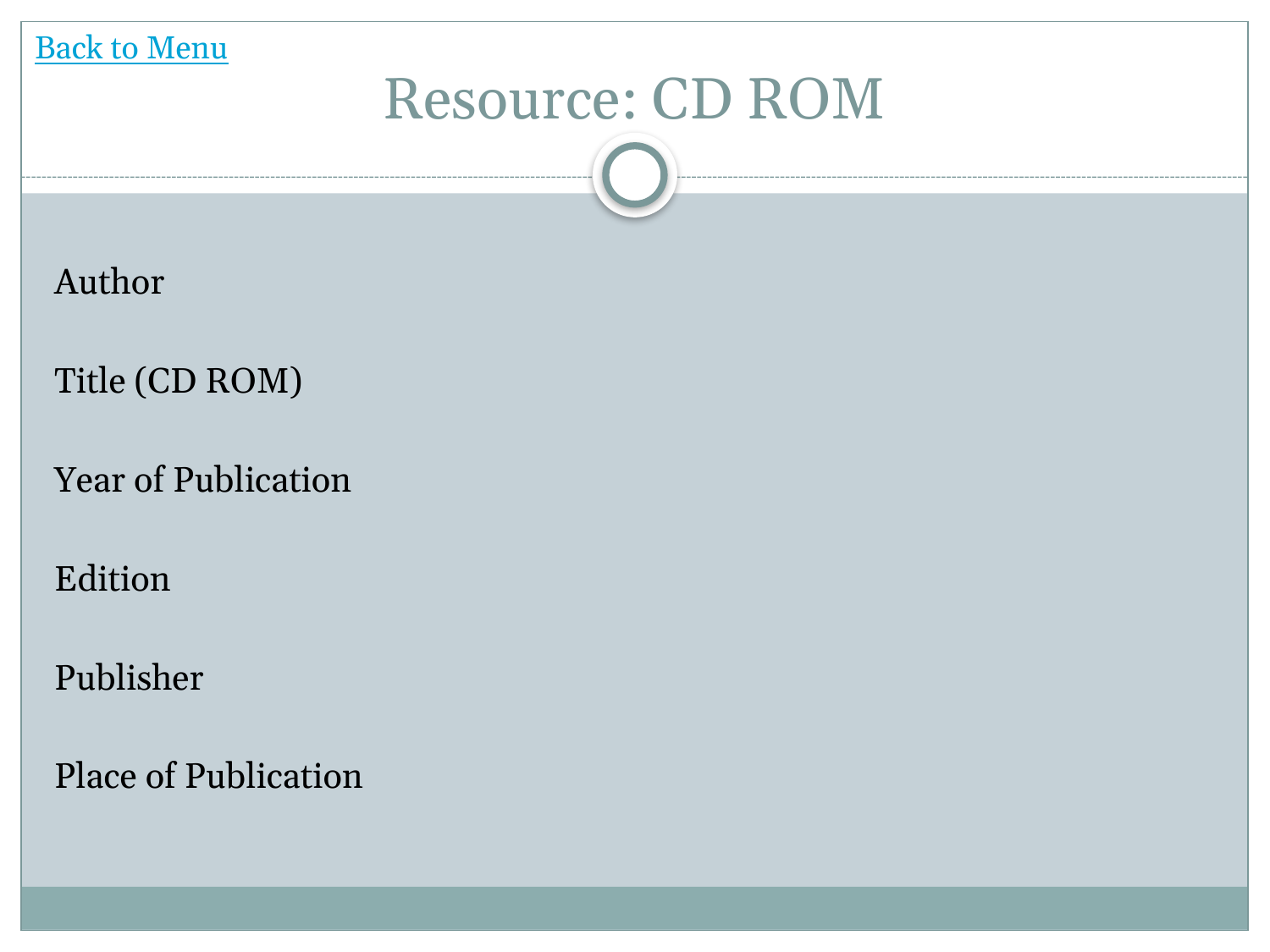

Back to Menu
# Resource: CD ROM

Author

Title (CD ROM)

Year of Publication

Edition

Publisher

Place of Publication